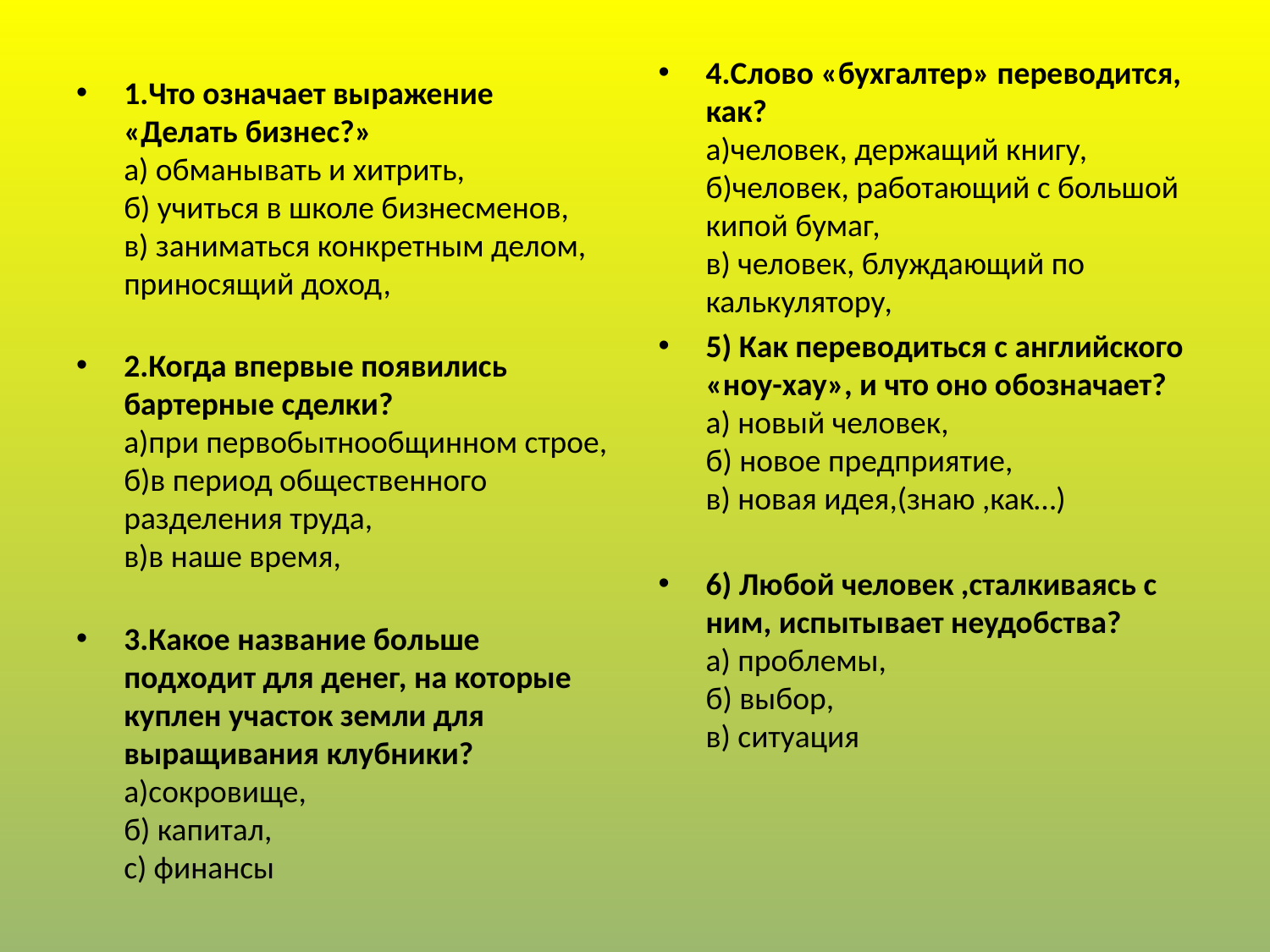

4.Слово «бухгалтер» переводится, как?
а)человек, держащий книгу,
б)человек, работающий с большой кипой бумаг,
в) человек, блуждающий по калькулятору,
5) Как переводиться с английского «ноу-хау», и что оно обозначает?
а) новый человек,
б) новое предприятие,
в) новая идея,(знаю ,как…)
6) Любой человек ,сталкиваясь с ним, испытывает неудобства?
а) проблемы,
б) выбор,
в) ситуация
1.Что означает выражение «Делать бизнес?»
а) обманывать и хитрить,
б) учиться в школе бизнесменов,
в) заниматься конкретным делом, приносящий доход,
2.Когда впервые появились бартерные сделки?
а)при первобытнообщинном строе,
б)в период общественного разделения труда,
в)в наше время,
3.Какое название больше подходит для денег, на которые куплен участок земли для выращивания клубники?
а)сокровище,
б) капитал,
с) финансы